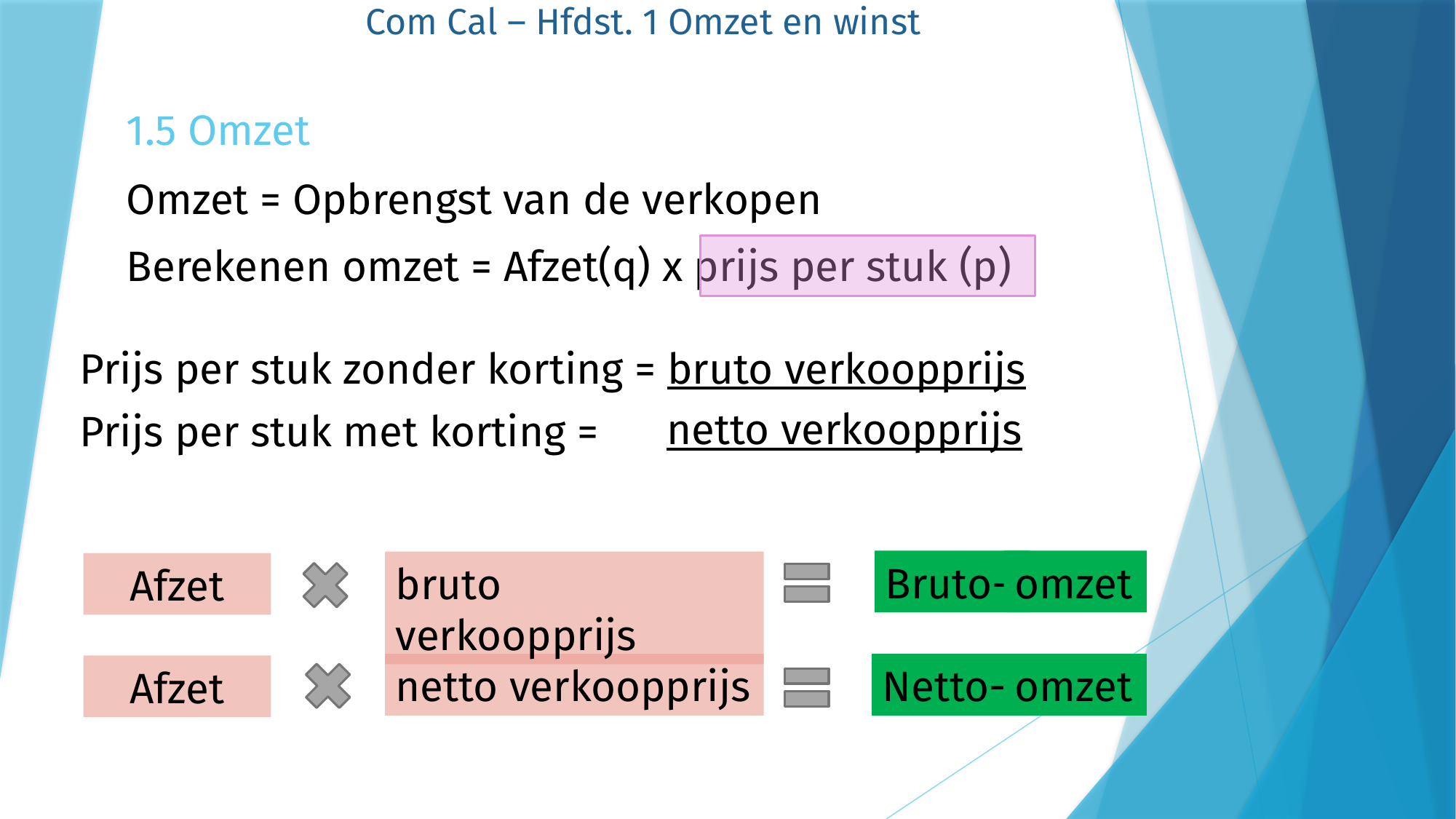

Com Cal – Hfdst. 1 Omzet en winst
1.5 Omzet
Omzet = Opbrengst van de verkopen
Berekenen omzet = Afzet(q) x prijs per stuk (p)

Prijs per stuk zonder korting = bruto verkoopprijs
netto verkoopprijs
Prijs per stuk met korting =

Bruto-
omzet
bruto verkoopprijs
Afzet

netto verkoopprijs
Netto-
omzet
Afzet